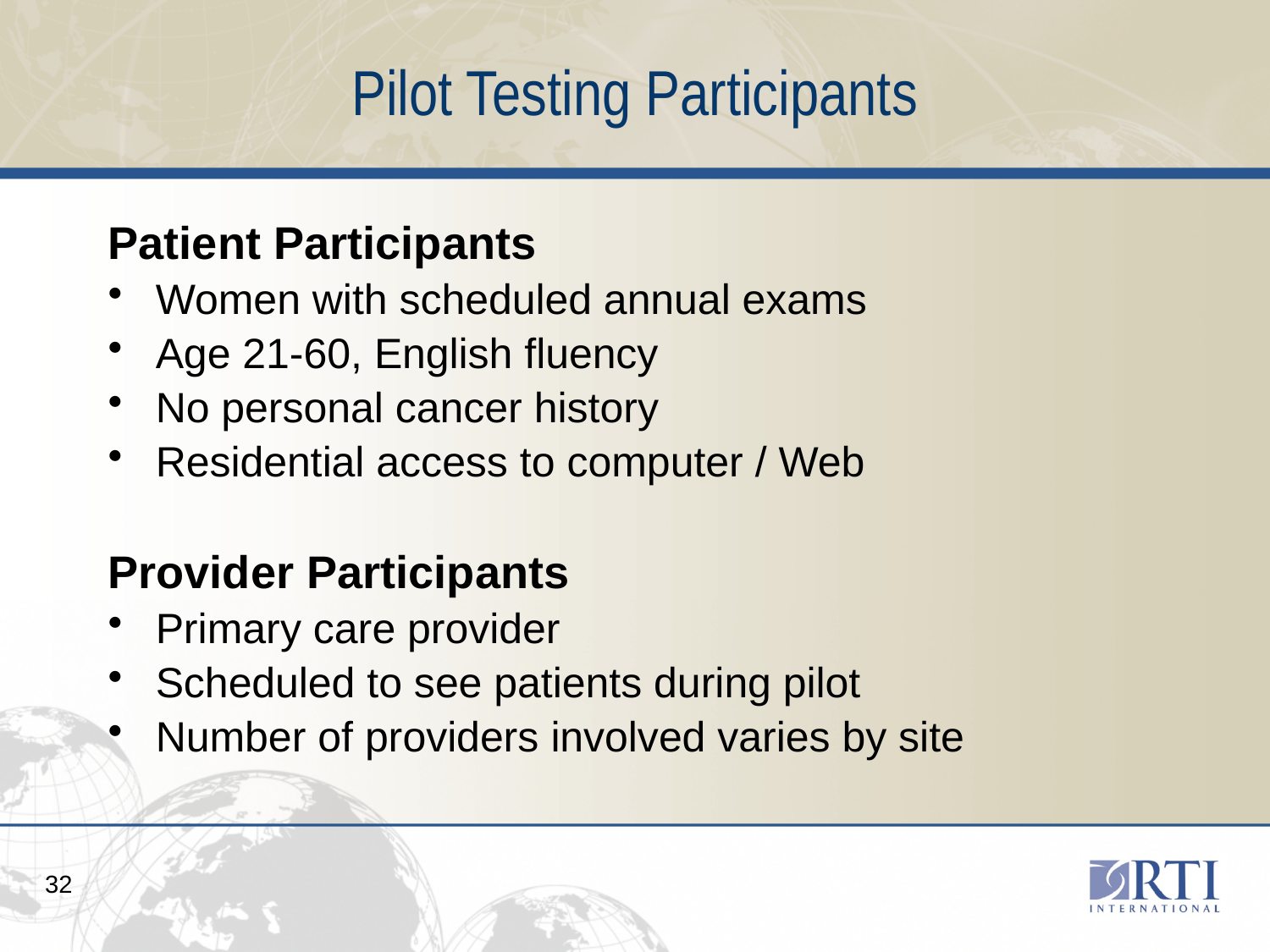

Pilot Testing Participants
Patient Participants
Women with scheduled annual exams
Age 21-60, English fluency
No personal cancer history
Residential access to computer / Web

Provider Participants
Primary care provider
Scheduled to see patients during pilot
Number of providers involved varies by site

32